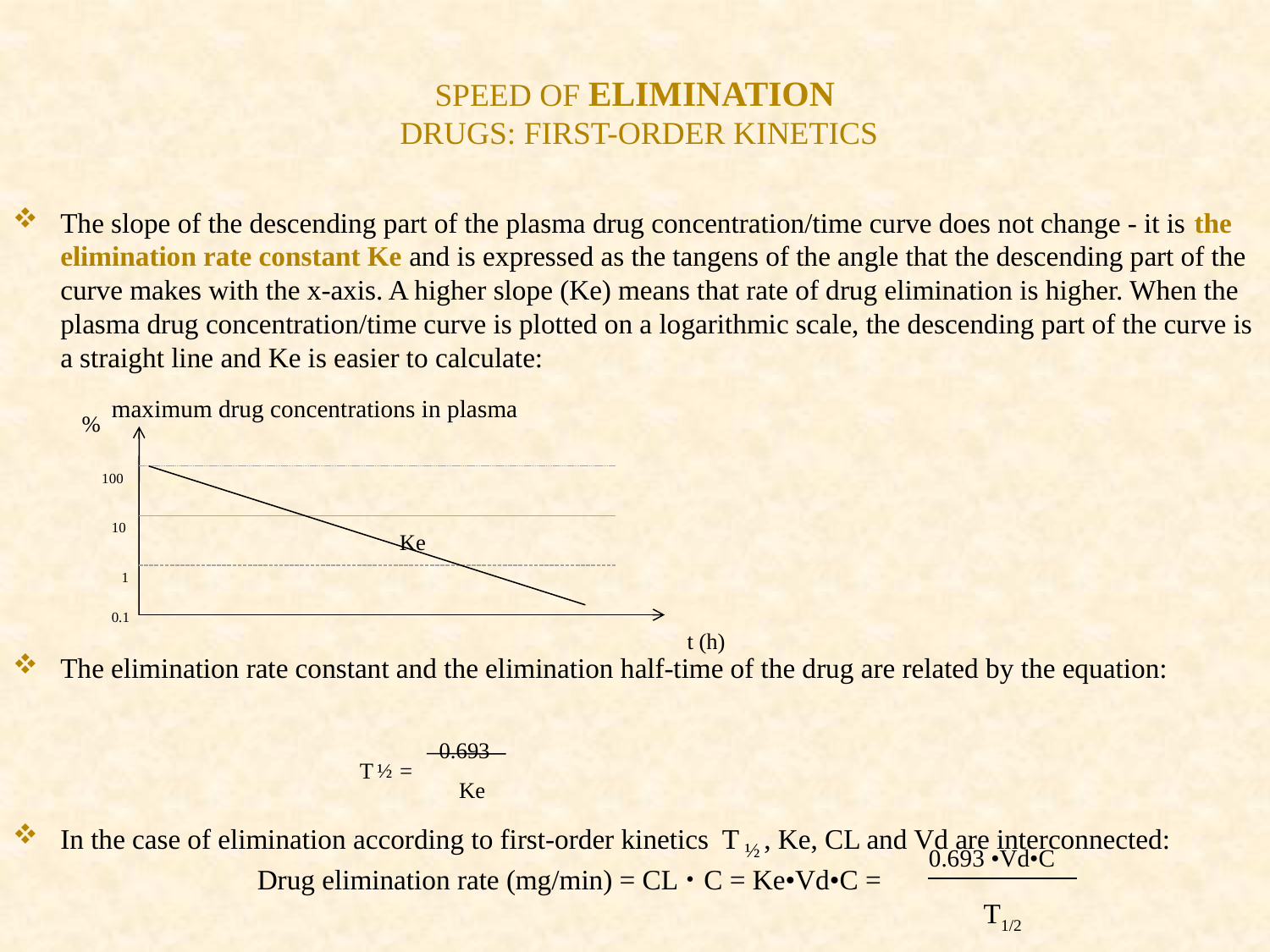

# SPEED OF ELIMINATION DRUGS: FIRST-ORDER KINETICS

The slope of the descending part of the plasma drug concentration/time curve does not change - it is the elimination rate constant Ke and is expressed as the tangens of the angle that the descending part of the curve makes with the x-axis. A higher slope (Ke) means that rate of drug elimination is higher. When the plasma drug concentration/time curve is plotted on a logarithmic scale, the descending part of the curve is a straight line and Ke is easier to calculate:

The elimination rate constant and the elimination half-time of the drug are related by the equation:

In the case of elimination according to first-order kinetics  T ½ , Ke, CL and Vd are interconnected:
                                   Drug elimination rate (mg/min) = CL • C = Ke•Vd•C =
                                                                                                                                           T1/2

%
maximum drug concentrations in plasma
100
10
Ke
1
0.1

t (h)

0.693
T ½  =
Ke
0.693 •Vd•C